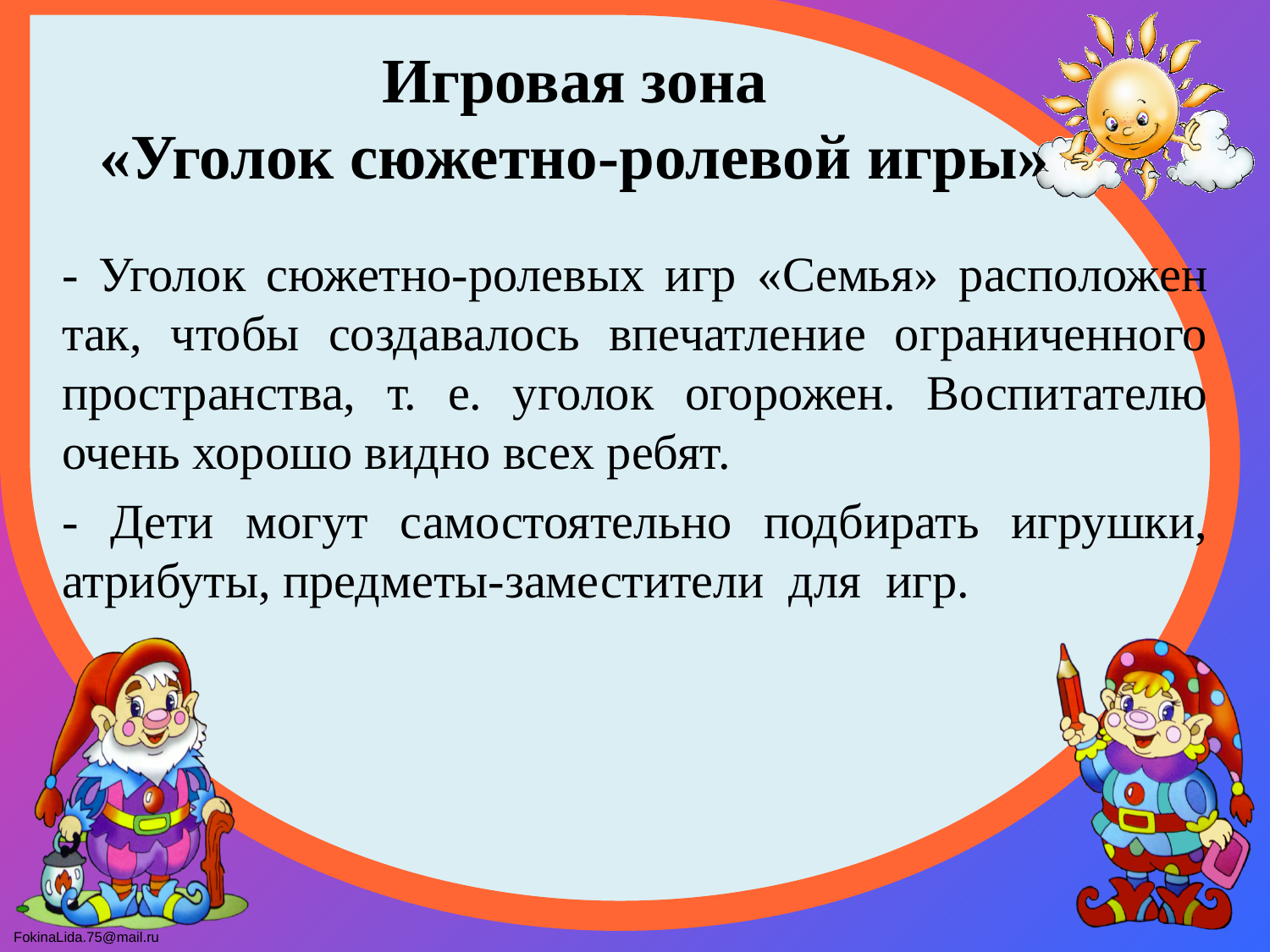

# Игровая зона «Уголок сюжетно-ролевой игры»
- Уголок сюжетно-ролевых игр «Семья» расположен так, чтобы создавалось впечатление ограниченного пространства, т. е. уголок огорожен. Воспитателю очень хорошо видно всех ребят.
- Дети могут самостоятельно подбирать игрушки, атрибуты, предметы-заместители  для  игр.